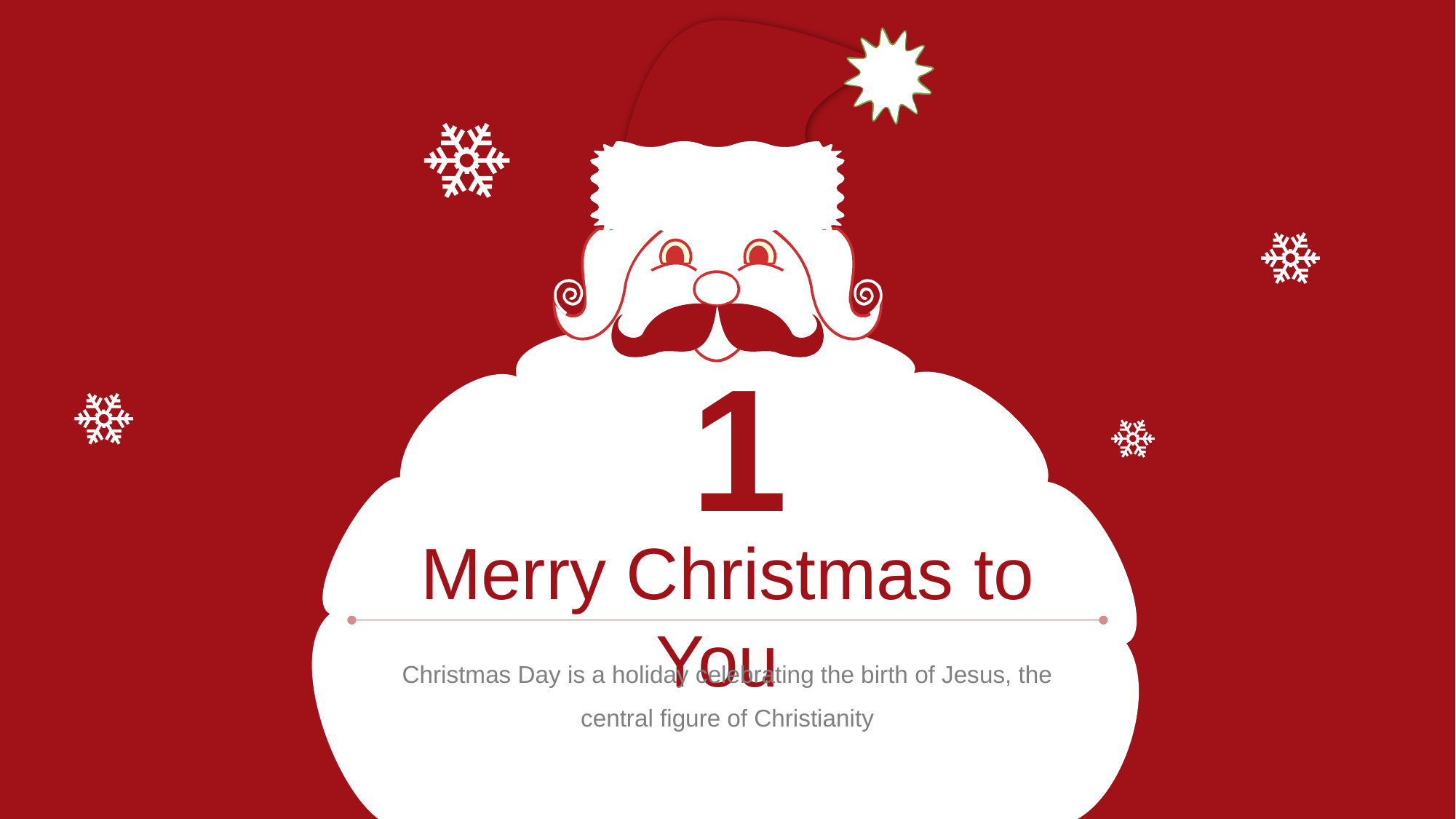

1

Merry Christmas to You
Christmas Day is a holiday celebrating the birth of Jesus, the central figure of Christianity